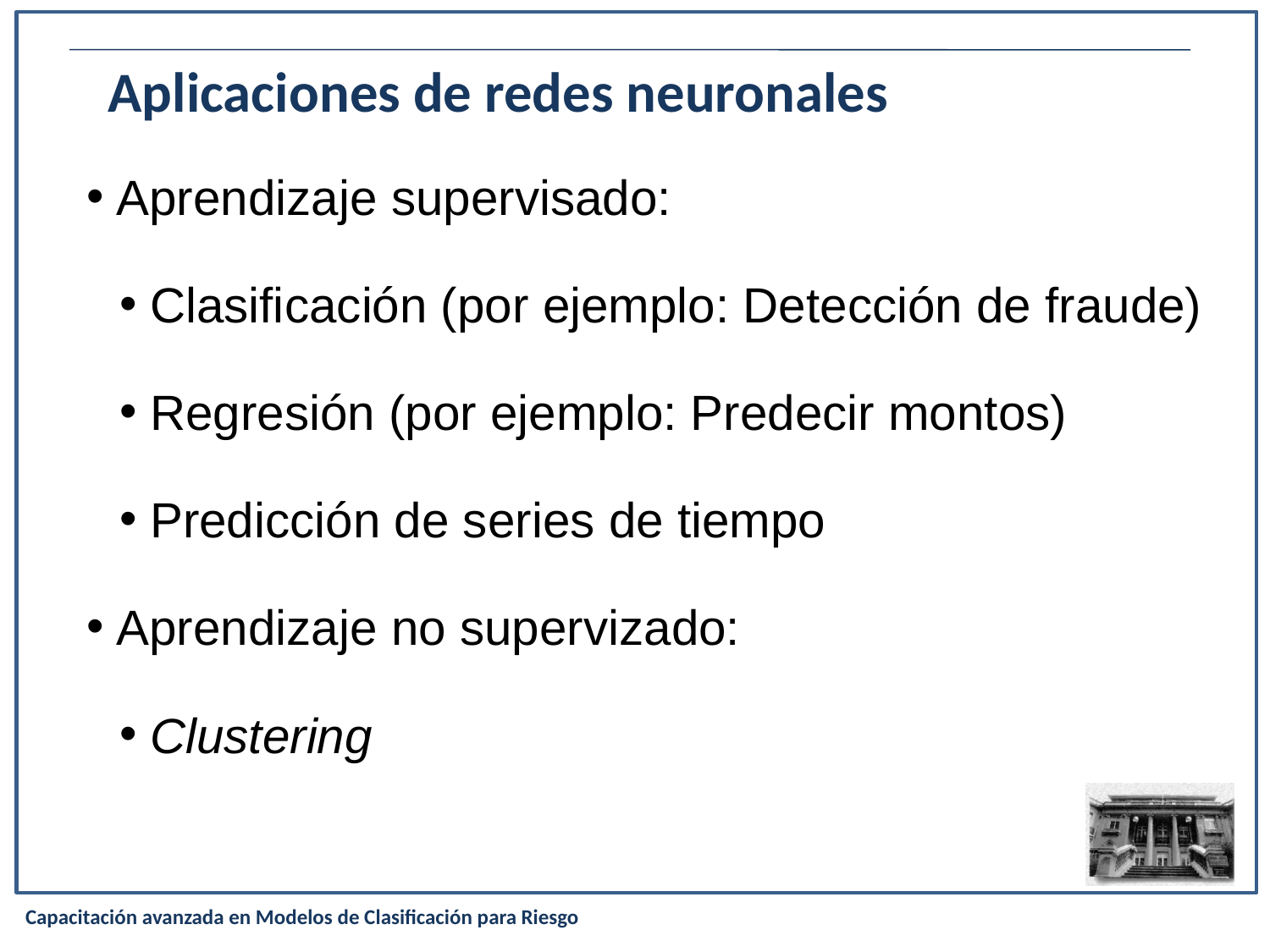

Aplicaciones de redes neuronales
Aprendizaje supervisado:
Clasificación (por ejemplo: Detección de fraude)
Regresión (por ejemplo: Predecir montos)
Predicción de series de tiempo
Aprendizaje no supervizado:
Clustering